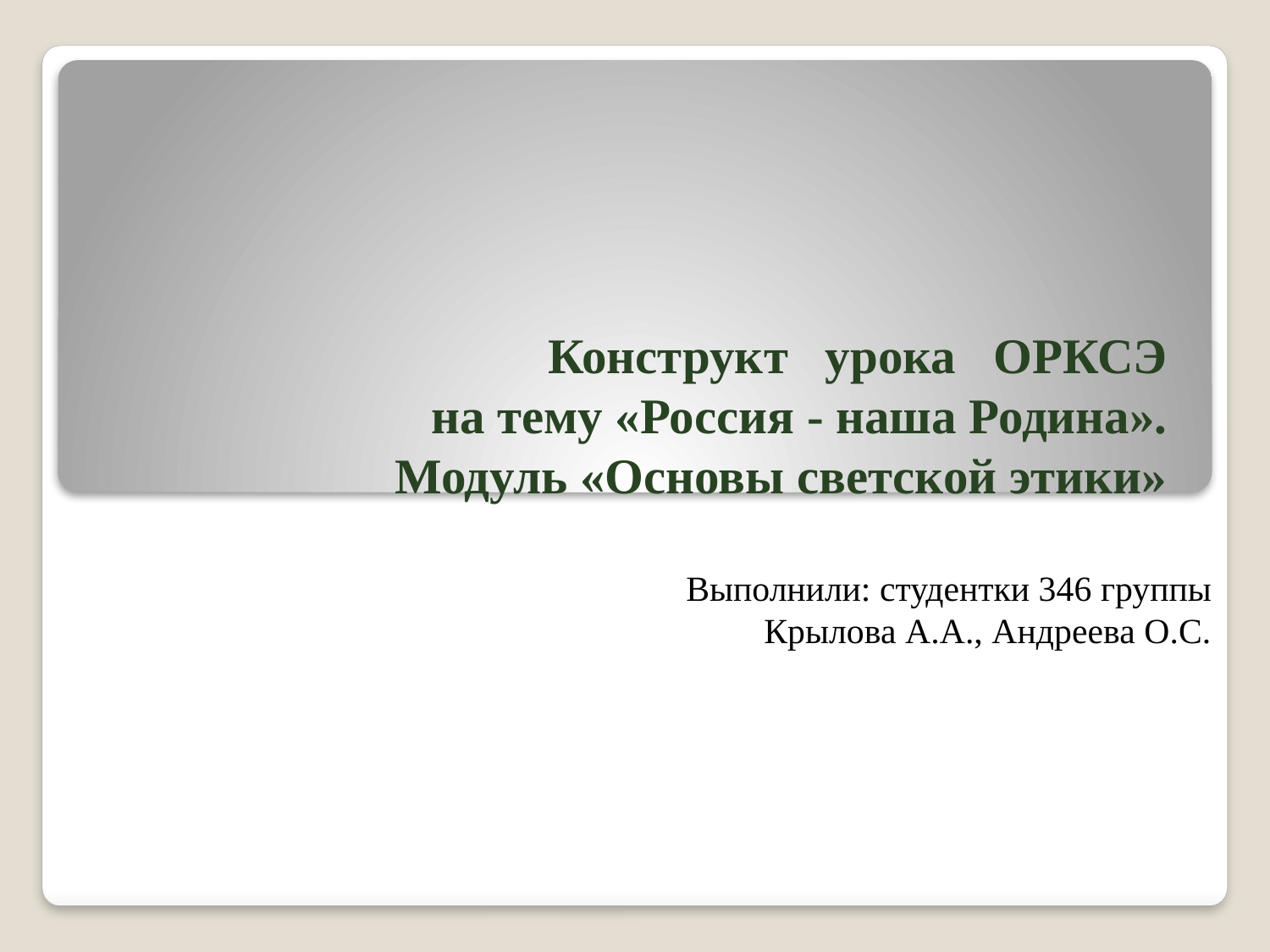

# Конструкт   урока   ОРКСЭ на тему «Россия - наша Родина». Модуль «Основы светской этики»
Выполнили: студентки 346 группы
Крылова А.А., Андреева О.С.